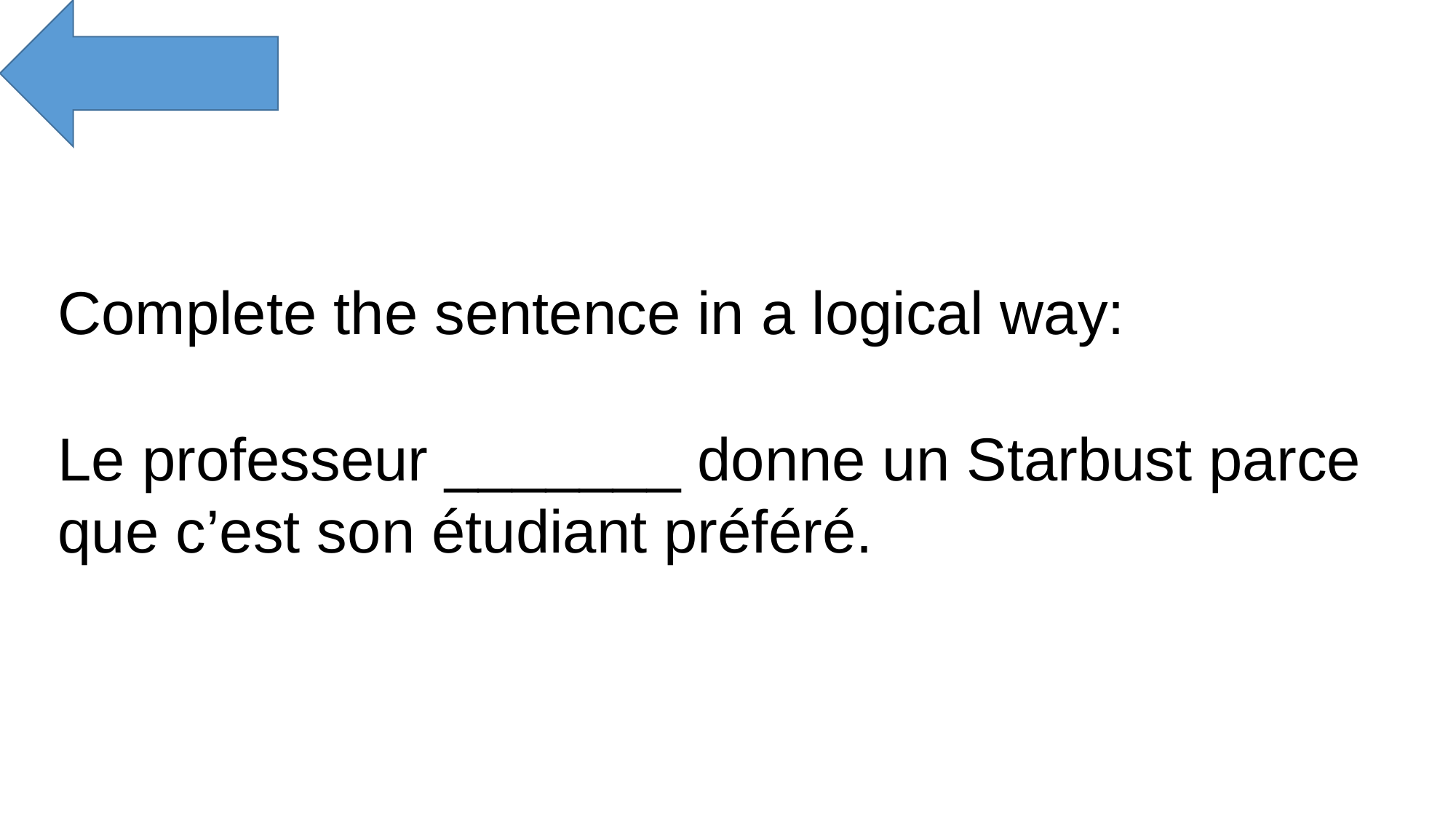

Complete the sentence in a logical way:

Le professeur _______ donne un Starbust parce que c’est son étudiant préféré.